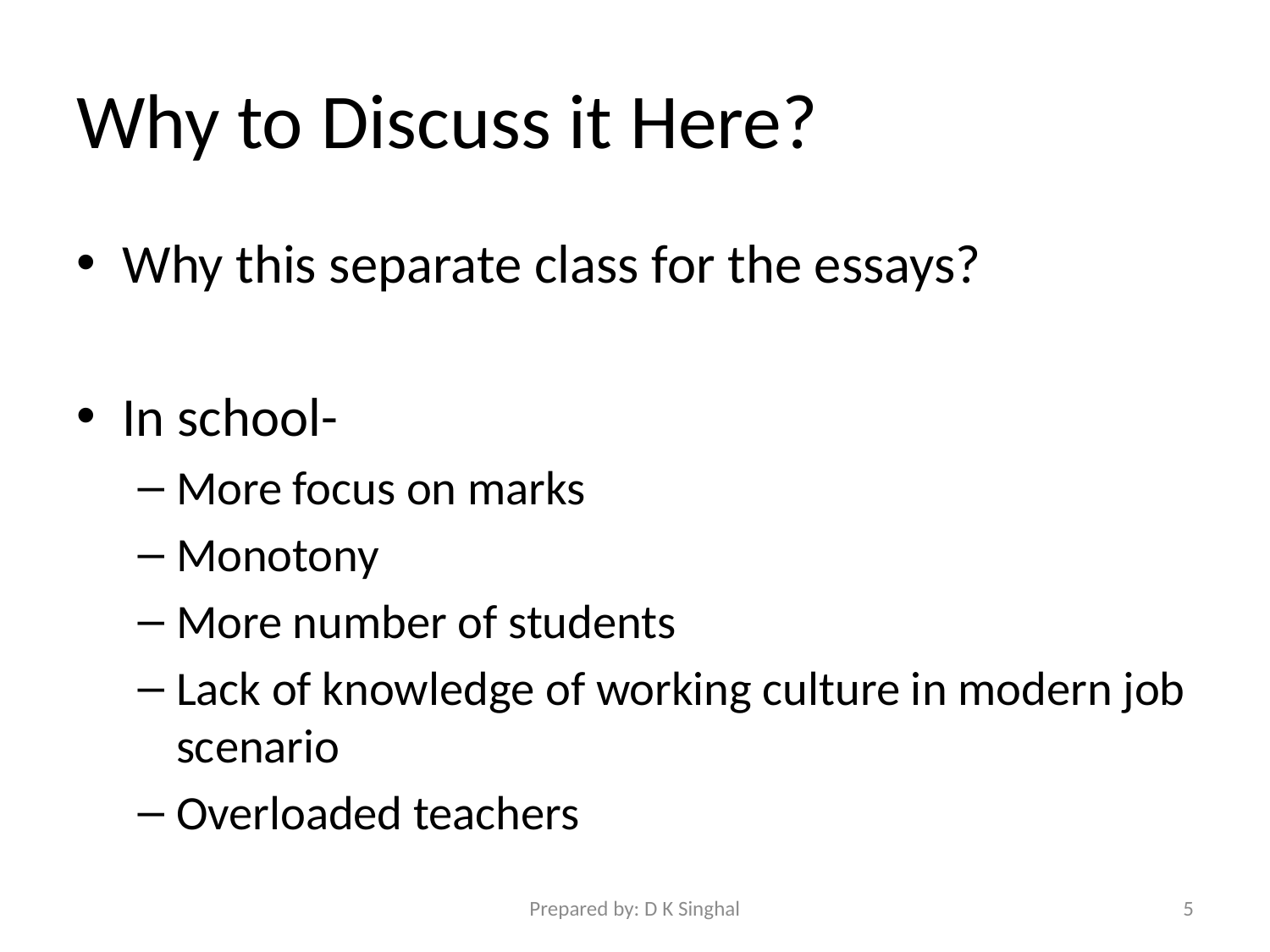

# Why to Discuss it Here?
Why this separate class for the essays?

In school-
More focus on marks
Monotony
More number of students
Lack of knowledge of working culture in modern job scenario
Overloaded teachers

Prepared by: D K Singhal
5